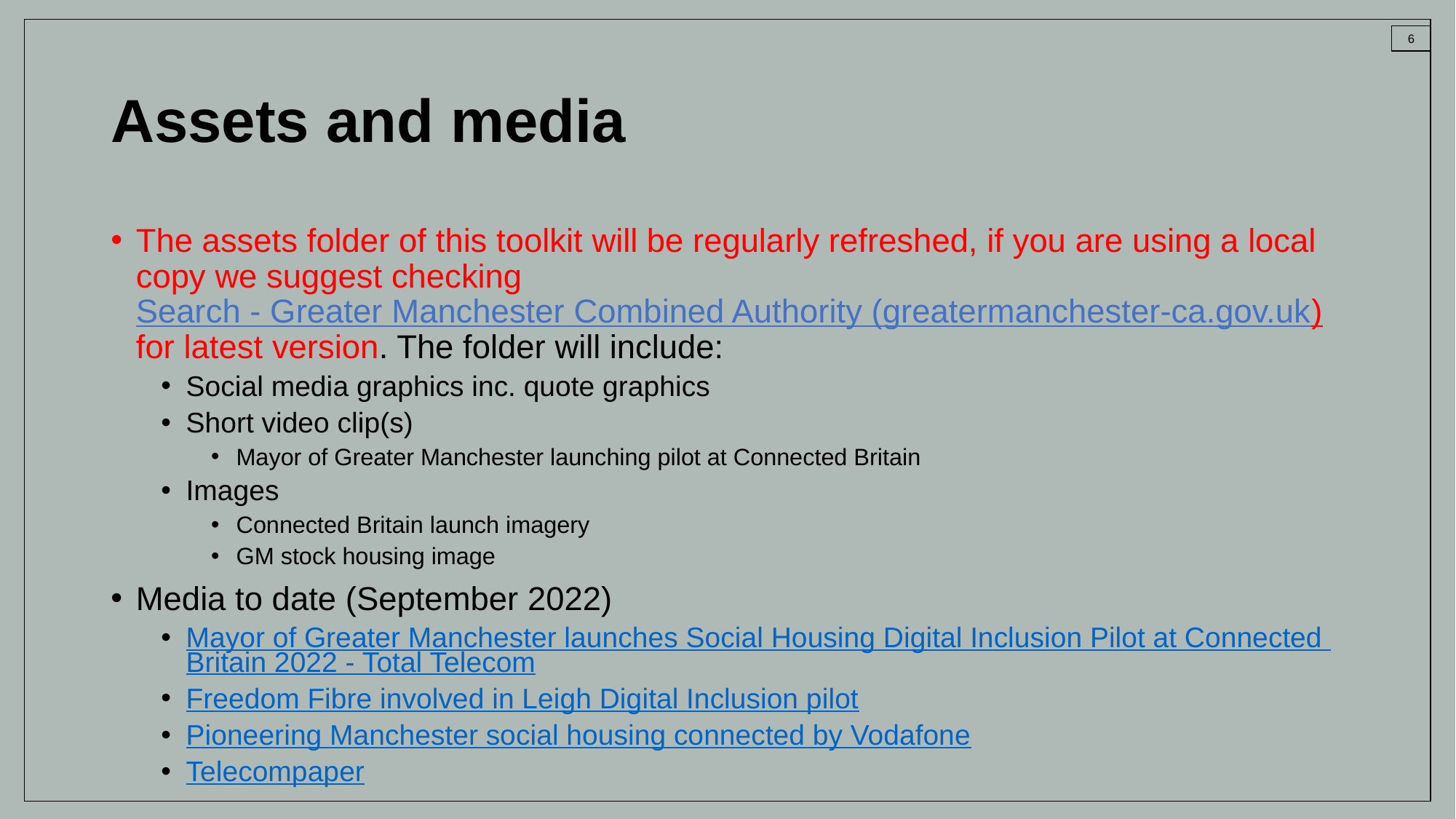

# Assets and media
The assets folder of this toolkit will be regularly refreshed, if you are using a local copy we suggest checking Search - Greater Manchester Combined Authority (greatermanchester-ca.gov.uk) for latest version. The folder will include:
Social media graphics inc. quote graphics
Short video clip(s)
Mayor of Greater Manchester launching pilot at Connected Britain
Images
Connected Britain launch imagery
GM stock housing image
Media to date (September 2022)
Mayor of Greater Manchester launches Social Housing Digital Inclusion Pilot at Connected Britain 2022 - Total Telecom
Freedom Fibre involved in Leigh Digital Inclusion pilot
Pioneering Manchester social housing connected by Vodafone
Telecompaper